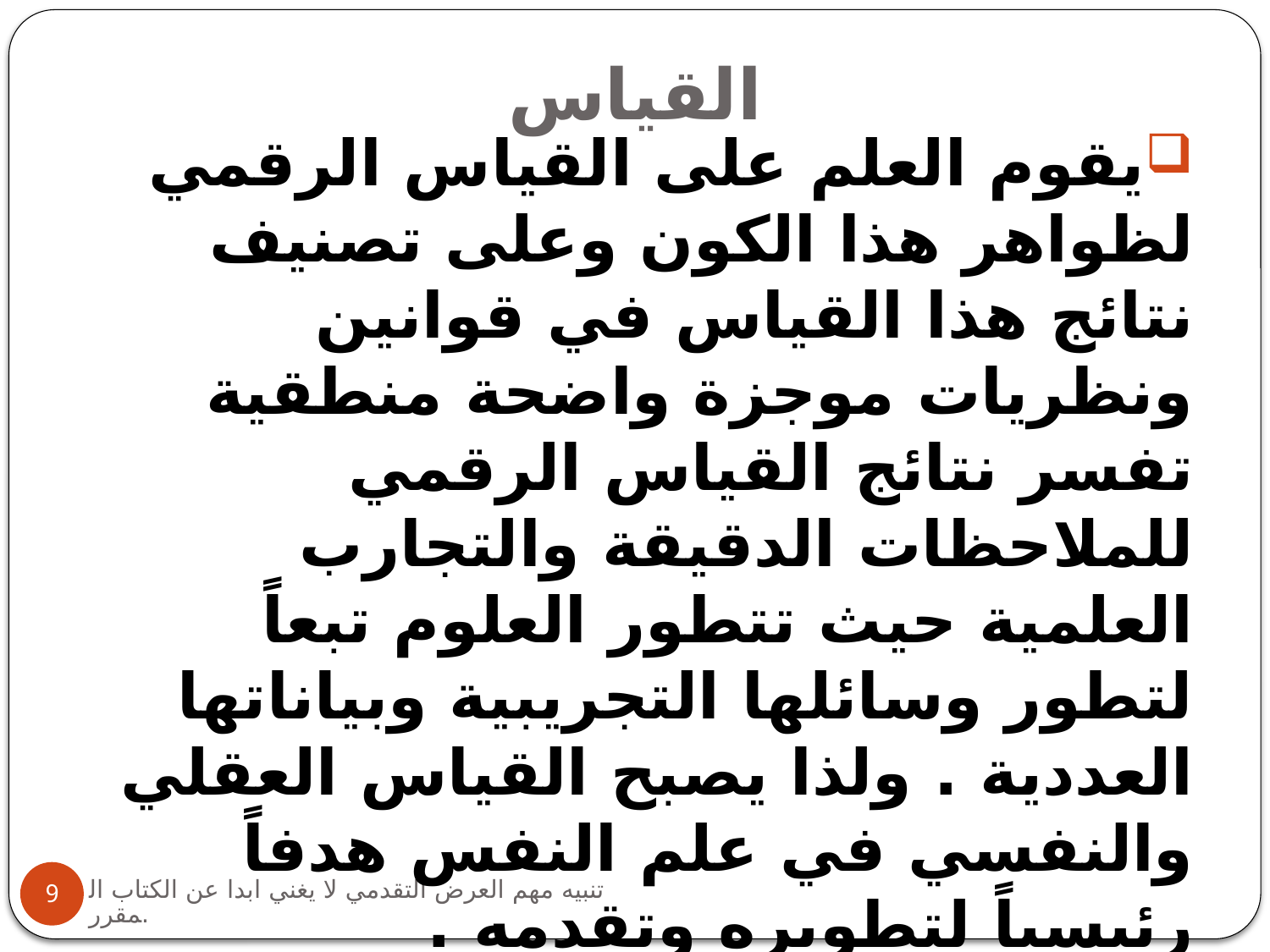

# القياس
يقوم العلم على القياس الرقمي لظواهر هذا الكون وعلى تصنيف نتائج هذا القياس في قوانين ونظريات موجزة واضحة منطقية تفسر نتائج القياس الرقمي للملاحظات الدقيقة والتجارب العلمية حيث تتطور العلوم تبعاً لتطور وسائلها التجريبية وبياناتها العددية . ولذا يصبح القياس العقلي والنفسي في علم النفس هدفاً رئيسياً لتطويره وتقدمه .
تعريفه :
يعرف على أنه تقدير الأشياء تقديراً كمياً وفق إطار معين من المقاييس المدرجة والقياس عملية مقارنة شيء ما بوحدات معينة أو بمقدار من نفس الشيء أو الخاصية بهدف معرفة كم من الوحدات يتضمنها هذا الشيء .

تنبيه مهم العرض التقدمي لا يغني ابدا عن الكتاب المقرر.
9